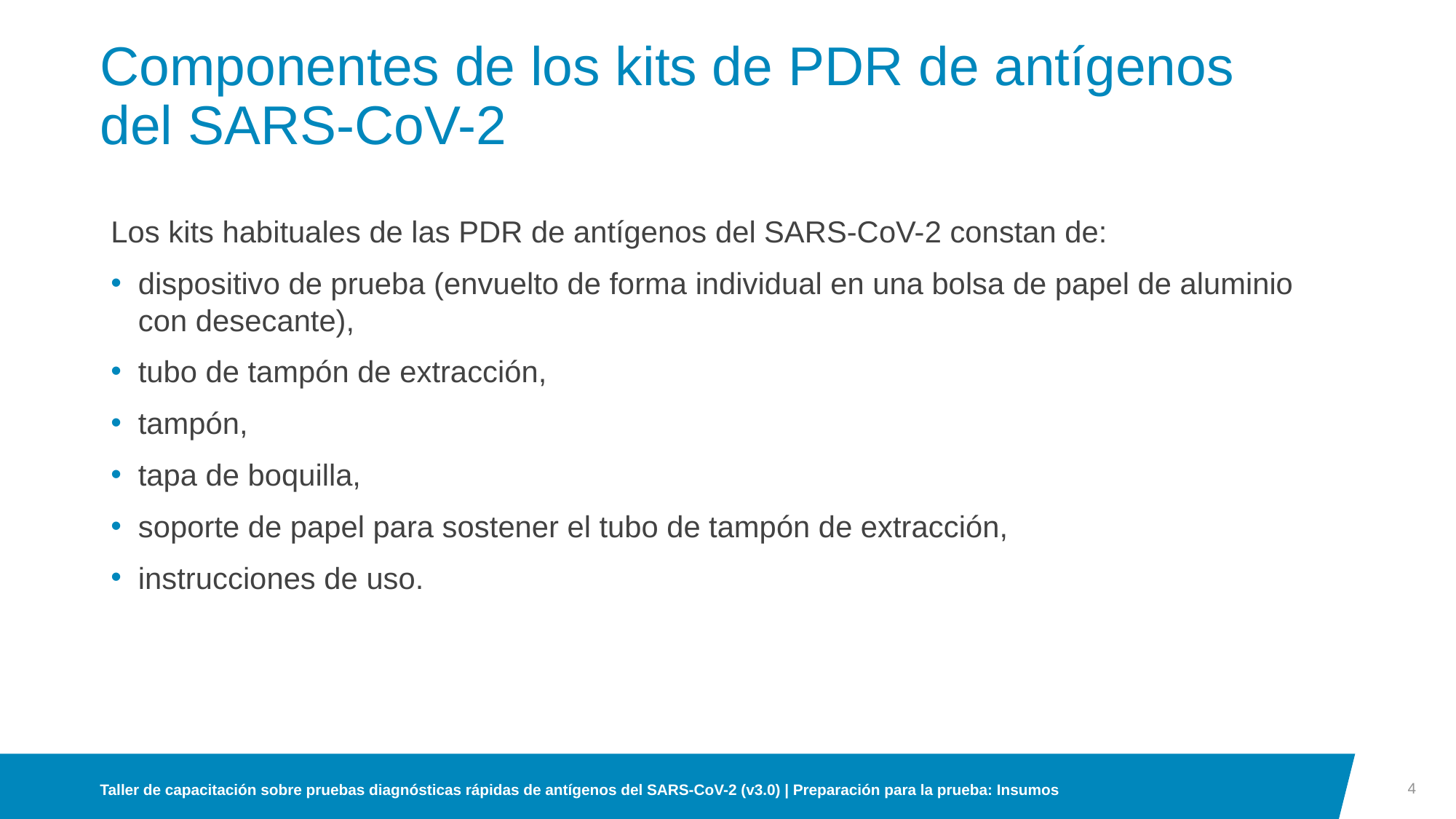

# Componentes de los kits de PDR de antígenos del SARS-CoV-2
Los kits habituales de las PDR de antígenos del SARS-CoV-2 constan de:
dispositivo de prueba (envuelto de forma individual en una bolsa de papel de aluminio con desecante),
tubo de tampón de extracción,
tampón,
tapa de boquilla,
soporte de papel para sostener el tubo de tampón de extracción,
instrucciones de uso.

4
Taller de capacitación sobre pruebas diagnósticas rápidas de antígenos del SARS-CoV-2 (v3.0) | Preparación para la prueba: Insumos